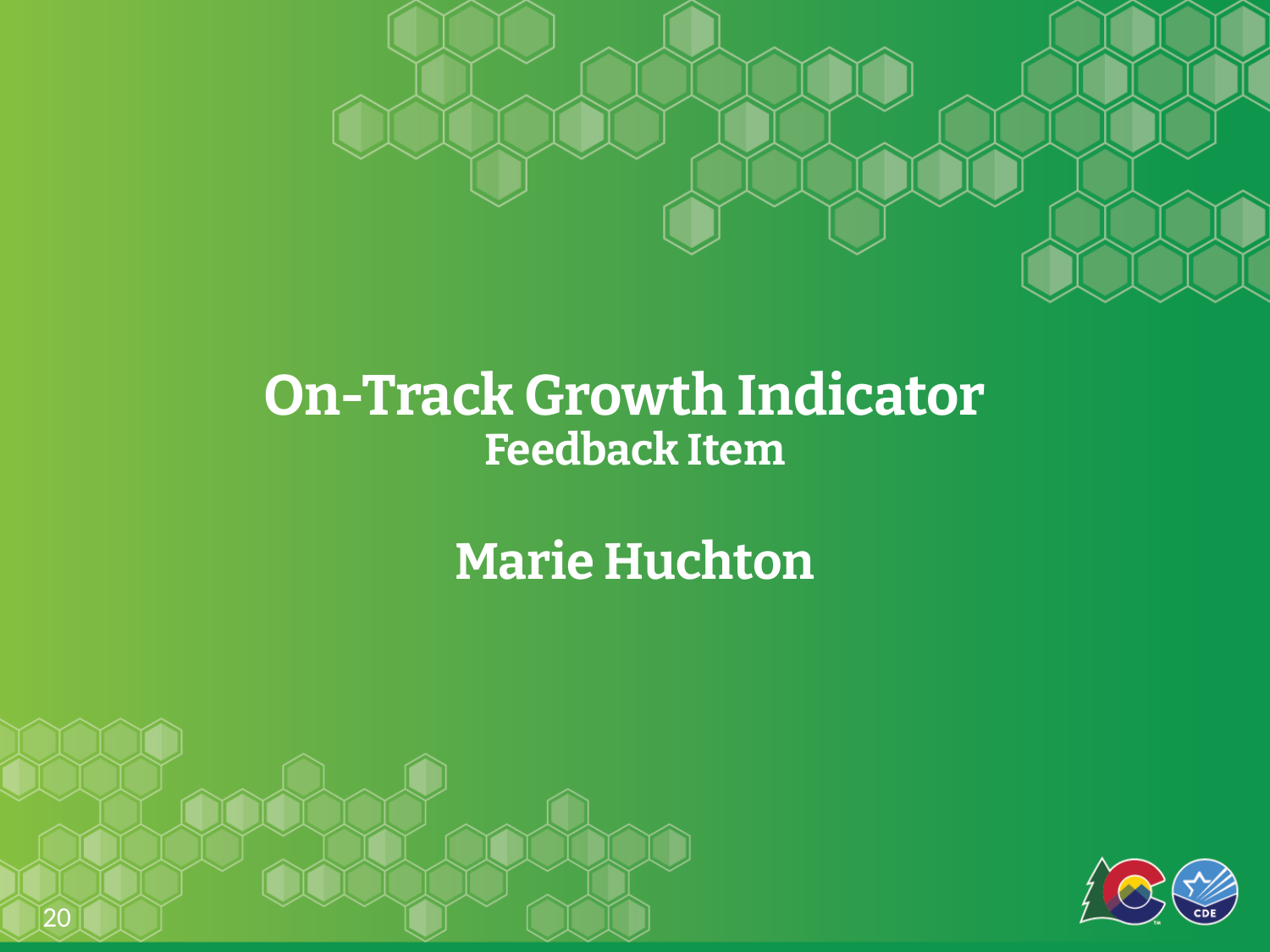

# On-Track Growth Indicator Feedback Item Marie Huchton
20